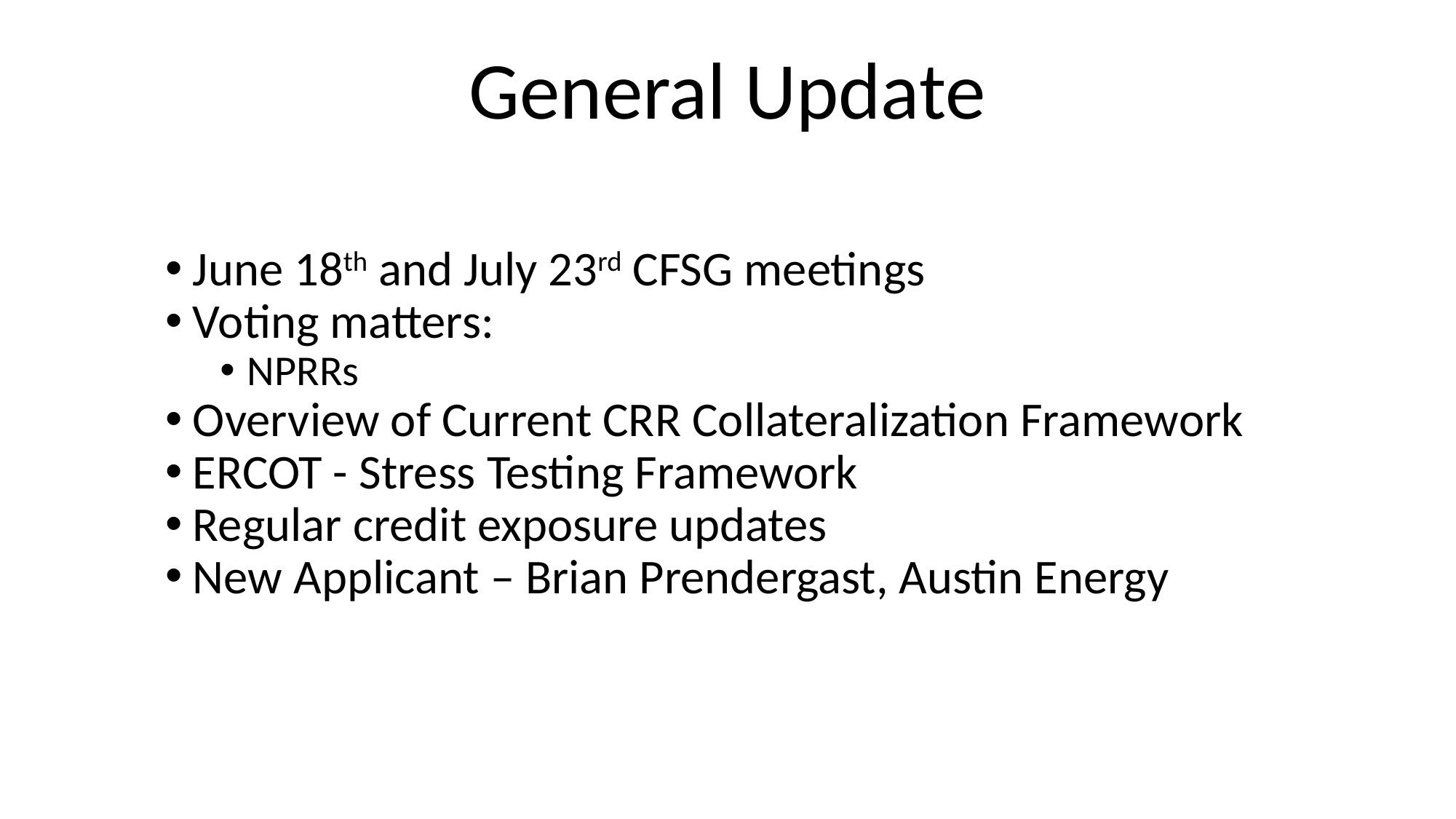

# General Update
June 18th and July 23rd CFSG meetings
Voting matters:
NPRRs
Overview of Current CRR Collateralization Framework
ERCOT - Stress Testing Framework
Regular credit exposure updates
New Applicant – Brian Prendergast, Austin Energy